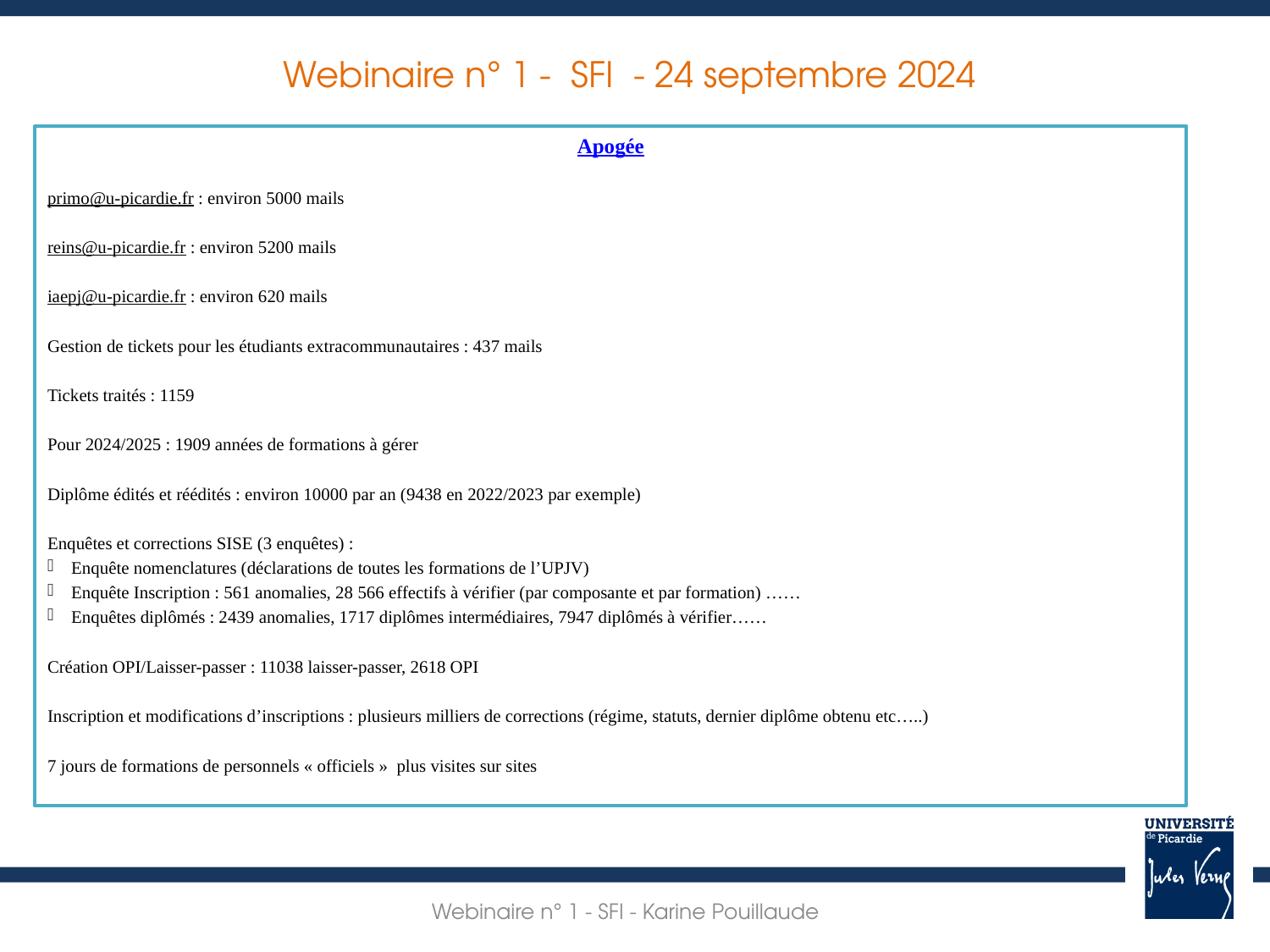

Webinaire n° 1 -  SFI  - 24 septembre 2024

Apogée

primo@u-picardie.fr : environ 5000 mails

reins@u-picardie.fr : environ 5200 mails

iaepj@u-picardie.fr : environ 620 mails

Gestion de tickets pour les étudiants extracommunautaires : 437 mails

Tickets traités : 1159

Pour 2024/2025 : 1909 années de formations à gérer

Diplôme édités et réédités : environ 10000 par an (9438 en 2022/2023 par exemple)

Enquêtes et corrections SISE (3 enquêtes) :
Enquête nomenclatures (déclarations de toutes les formations de l’UPJV)
Enquête Inscription : 561 anomalies, 28 566 effectifs à vérifier (par composante et par formation) ……
Enquêtes diplômés : 2439 anomalies, 1717 diplômes intermédiaires, 7947 diplômés à vérifier……

Création OPI/Laisser-passer : 11038 laisser-passer, 2618 OPI

Inscription et modifications d’inscriptions : plusieurs milliers de corrections (régime, statuts, dernier diplôme obtenu etc…..)

7 jours de formations de personnels « officiels »  plus visites sur sites

Webinaire n° 1 - SFI - Karine Pouillaude